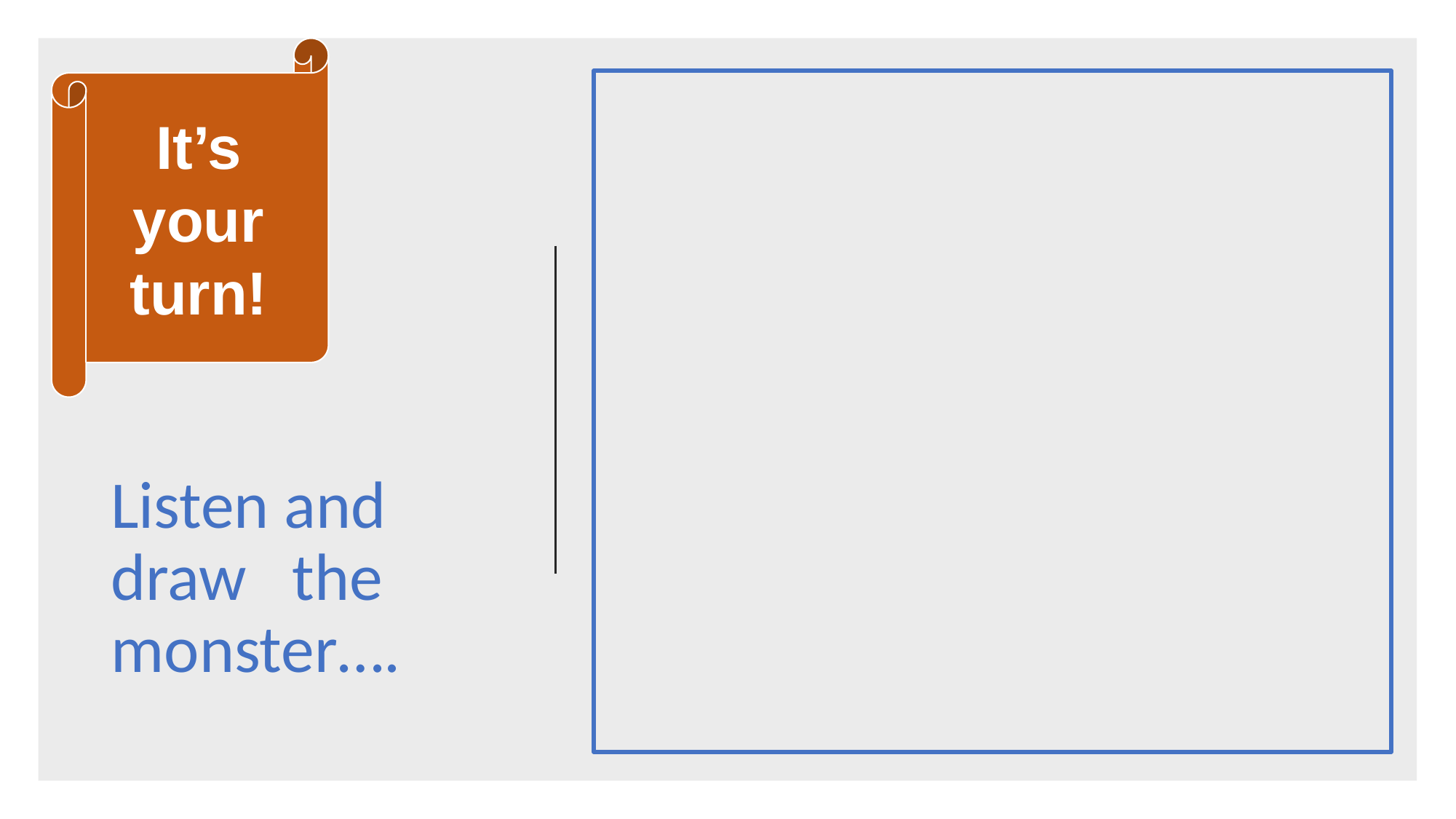

It’s your turn!

# Listen and draw   the monster….